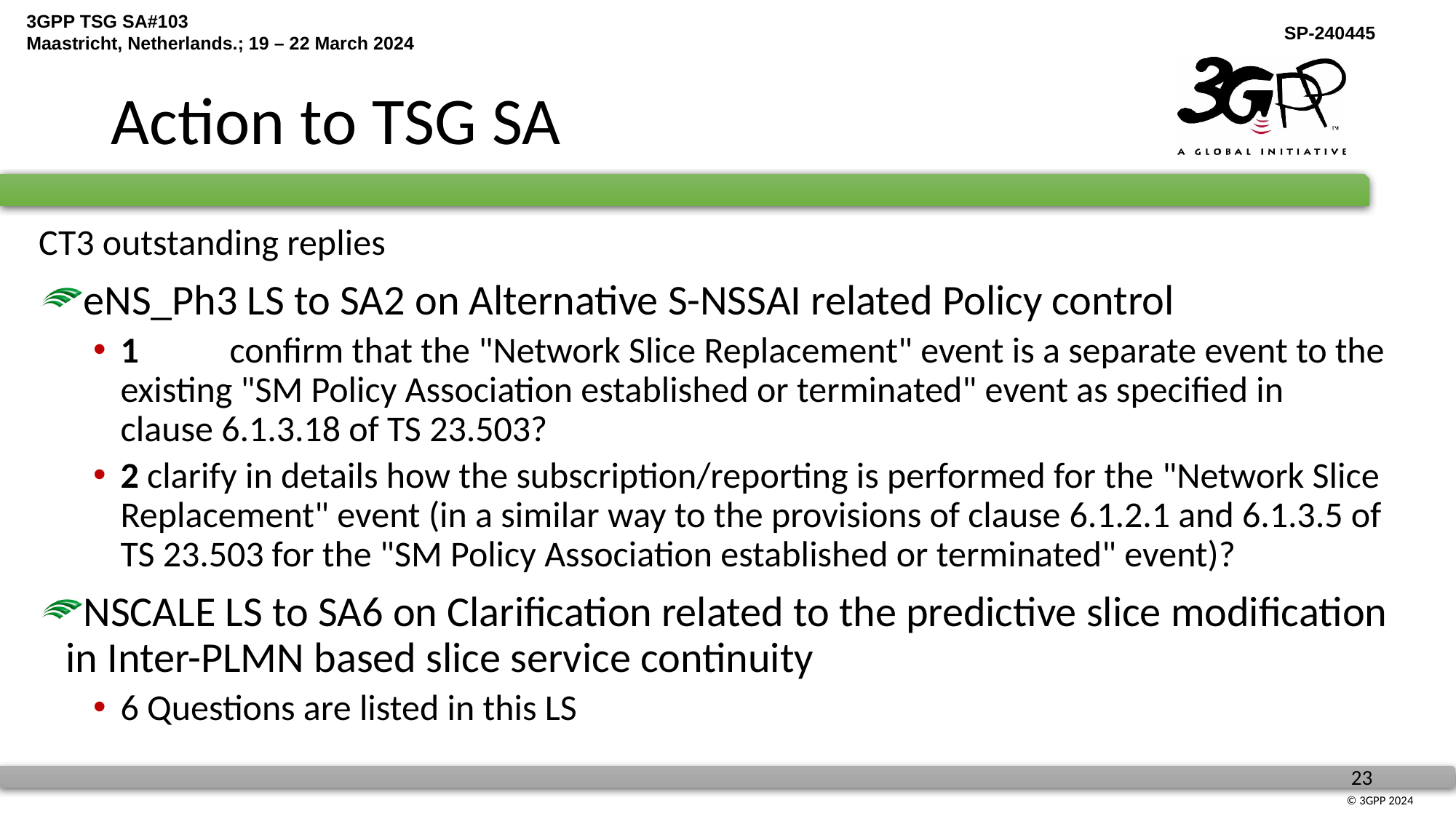

# Action to TSG SA
CT3 outstanding replies
eNS_Ph3 LS to SA2 on Alternative S-NSSAI related Policy control
1	confirm that the "Network Slice Replacement" event is a separate event to the existing "SM Policy Association established or terminated" event as specified in clause 6.1.3.18 of TS 23.503?
2 clarify in details how the subscription/reporting is performed for the "Network Slice Replacement" event (in a similar way to the provisions of clause 6.1.2.1 and 6.1.3.5 of TS 23.503 for the "SM Policy Association established or terminated" event)?
NSCALE LS to SA6 on Clarification related to the predictive slice modification in Inter-PLMN based slice service continuity
6 Questions are listed in this LS